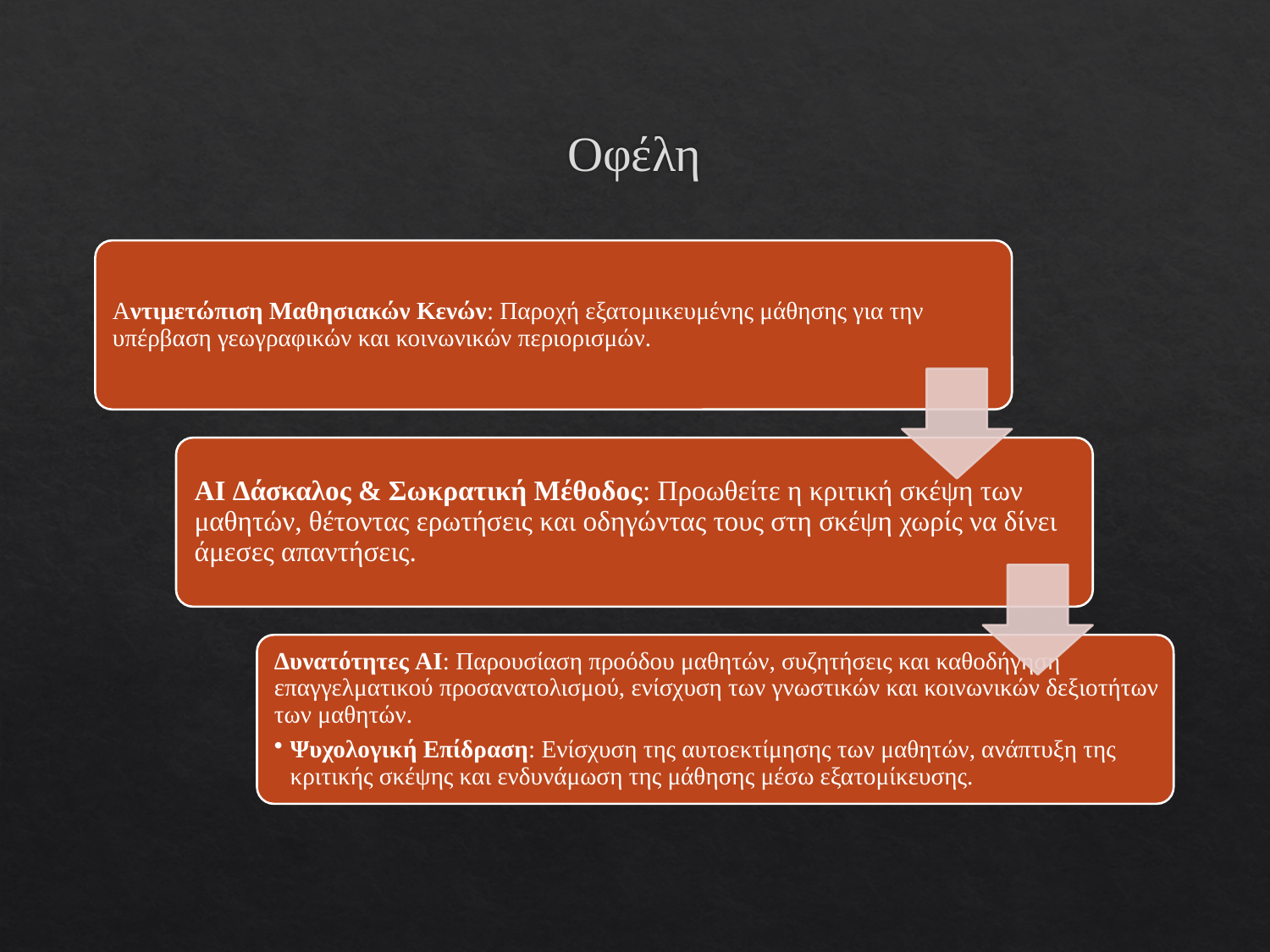

# Οφέλη
Αντιμετώπιση Μαθησιακών Κενών: Παροχή εξατομικευμένης μάθησης για την υπέρβαση γεωγραφικών και κοινωνικών περιορισμών.
AI Δάσκαλος & Σωκρατική Μέθοδος: Προωθείτε η κριτική σκέψη των μαθητών, θέτοντας ερωτήσεις και οδηγώντας τους στη σκέψη χωρίς να δίνει άμεσες απαντήσεις.
Δυνατότητες AI: Παρουσίαση προόδου μαθητών, συζητήσεις και καθοδήγηση επαγγελματικού προσανατολισμού, ενίσχυση των γνωστικών και κοινωνικών δεξιοτήτων των μαθητών.
Ψυχολογική Επίδραση: Ενίσχυση της αυτοεκτίμησης των μαθητών, ανάπτυξη της κριτικής σκέψης και ενδυνάμωση της μάθησης μέσω εξατομίκευσης.